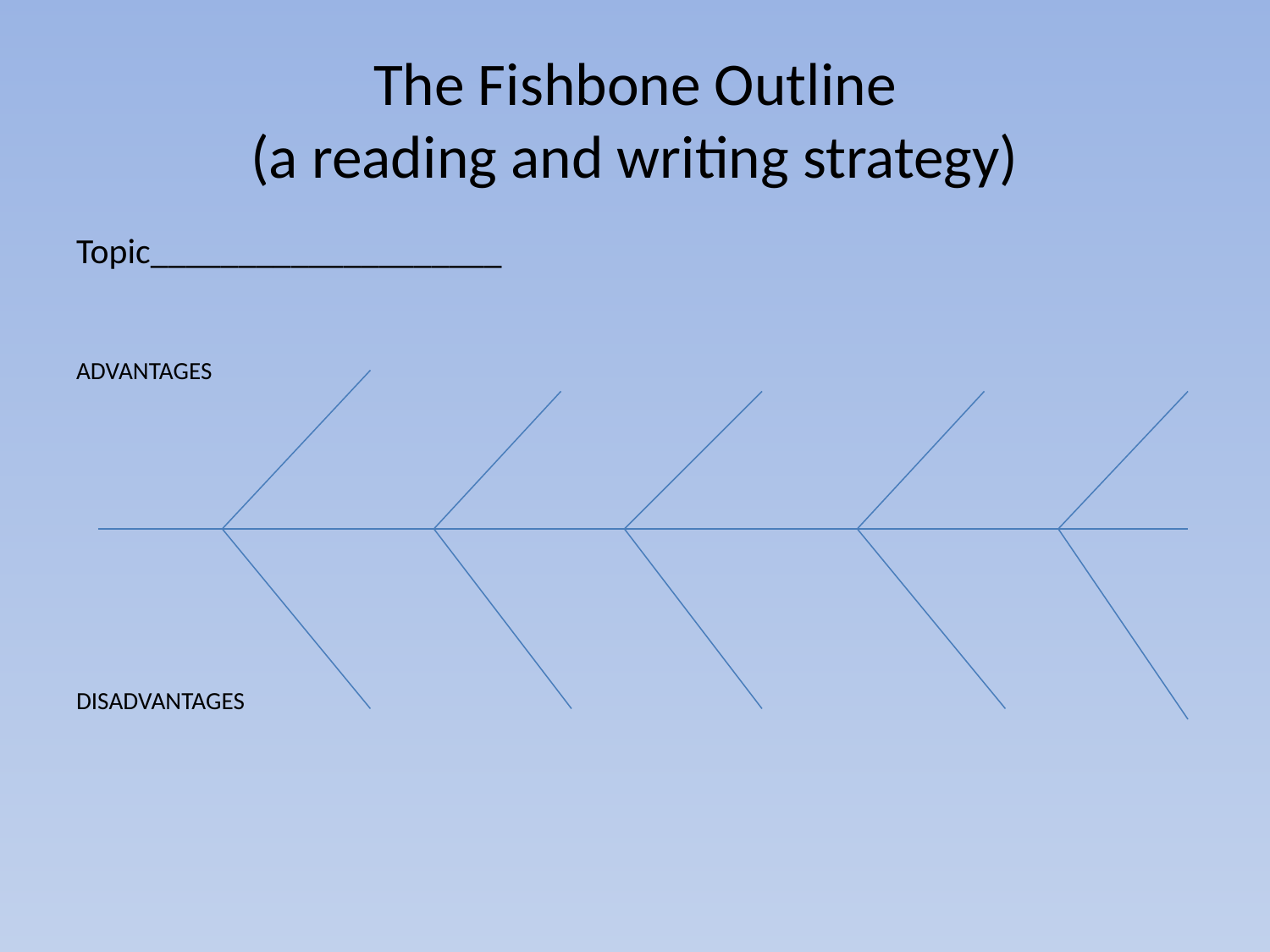

# The Fishbone Outline (a reading and writing strategy)
Topic____________________

ADVANTAGES

DISADVANTAGES